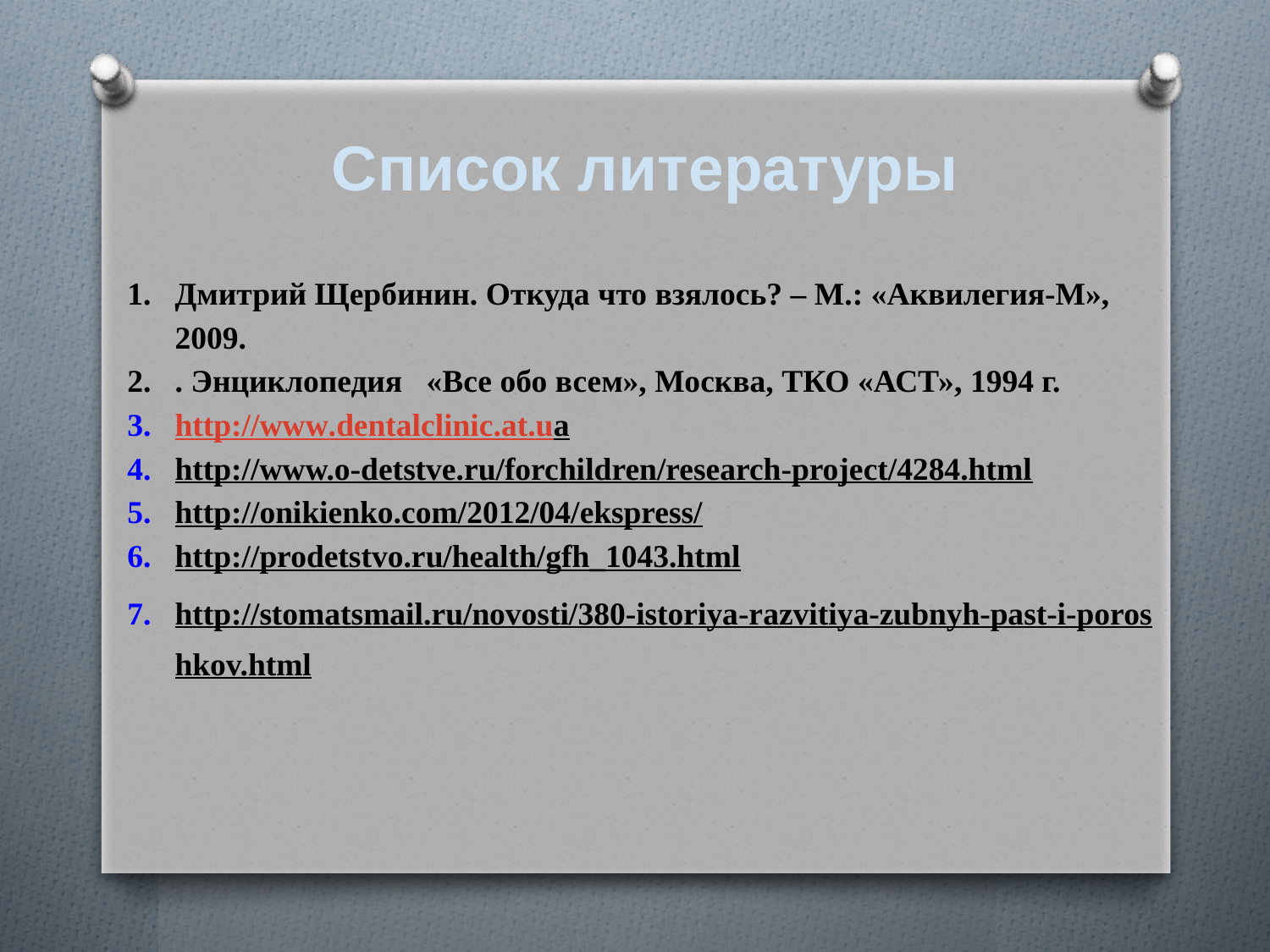

Список литературы

Дмитрий Щербинин. Откуда что взялось? – М.: «Аквилегия-М», 2009.
. Энциклопедия   «Все обо всем», Москва, ТКО «АСТ», 1994 г.
http://www.dentalclinic.at.ua
http://www.o-detstve.ru/forchildren/research-project/4284.html
http://onikienko.com/2012/04/ekspress/
http://prodetstvo.ru/health/gfh_1043.html
http://stomatsmail.ru/novosti/380-istoriya-razvitiya-zubnyh-past-i-poroshkov.html